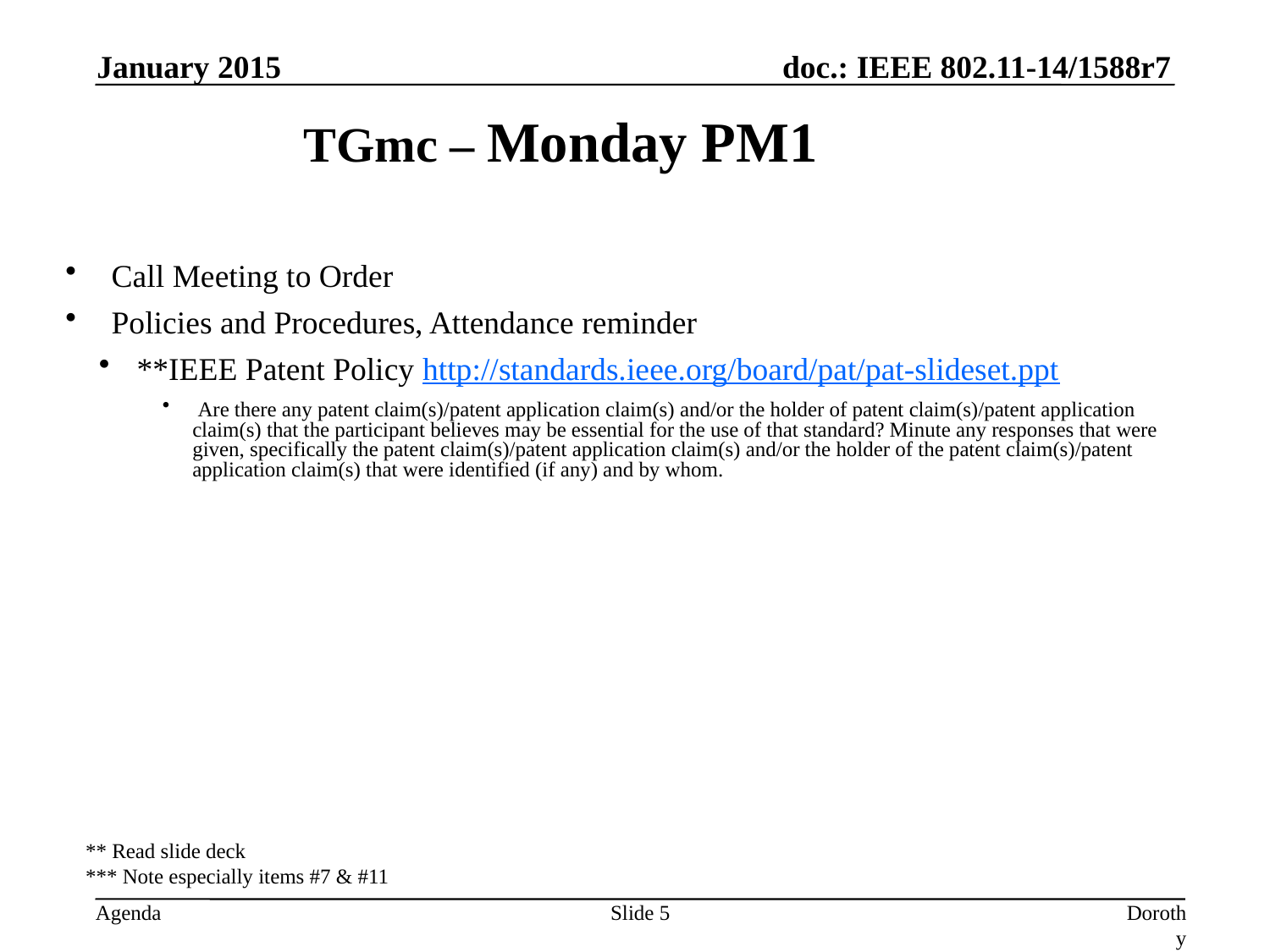

January 2015
# TGmc – Monday PM1

  Call Meeting to Order
  Policies and Procedures, Attendance reminder
 **IEEE Patent Policy http://standards.ieee.org/board/pat/pat-slideset.ppt
 Are there any patent claim(s)/patent application claim(s) and/or the holder of patent claim(s)/patent application claim(s) that the participant believes may be essential for the use of that standard? Minute any responses that were given, specifically the patent claim(s)/patent application claim(s) and/or the holder of the patent claim(s)/patent application claim(s) that were identified (if any) and by whom.
** Read slide deck
*** Note especially items #7 & #11

Slide 5
Dorothy Stanley, Aruba Networks